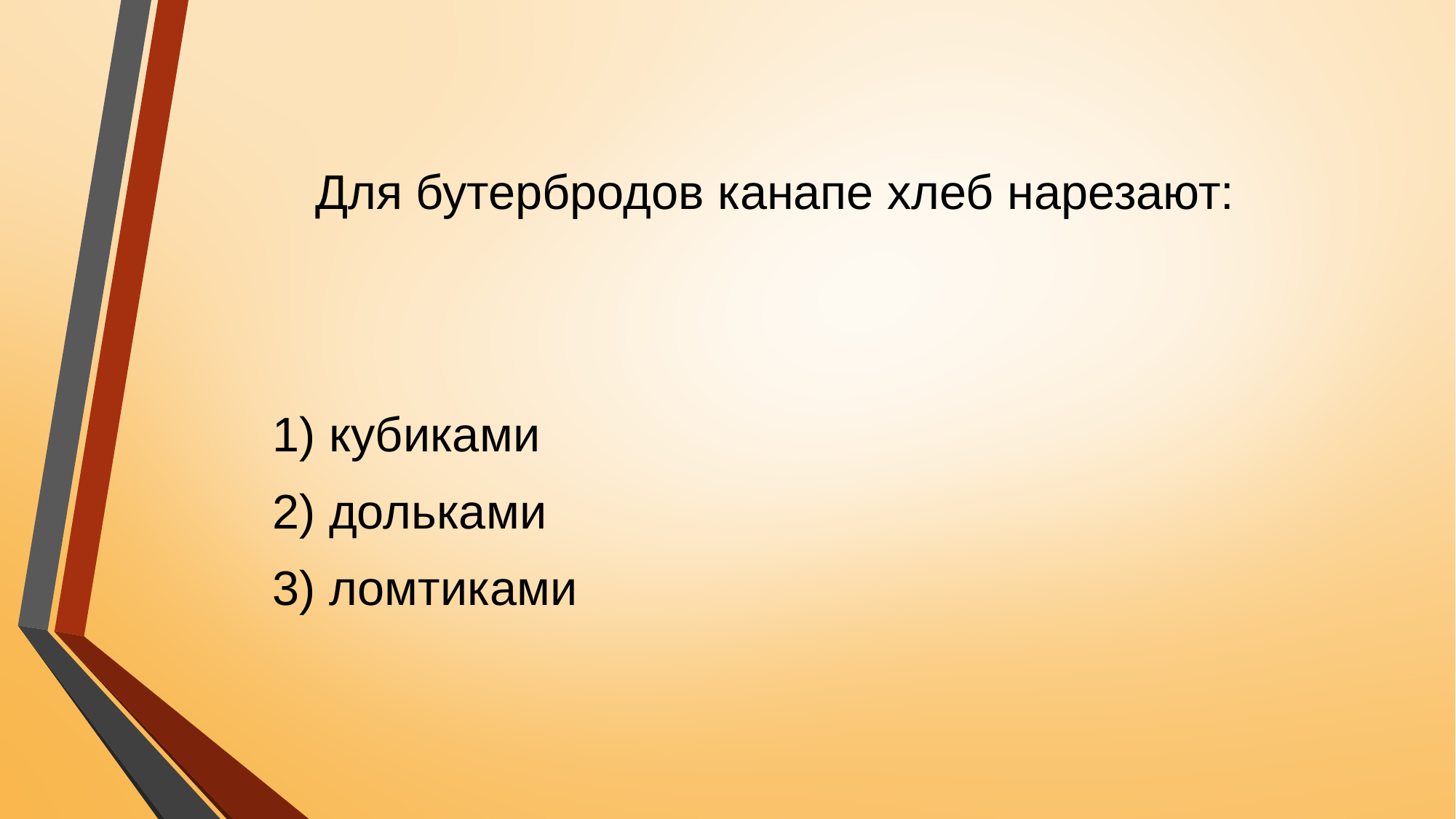

# Для бутербродов канапе хлеб нарезают:
1) кубиками
2) дольками
3) ломтиками